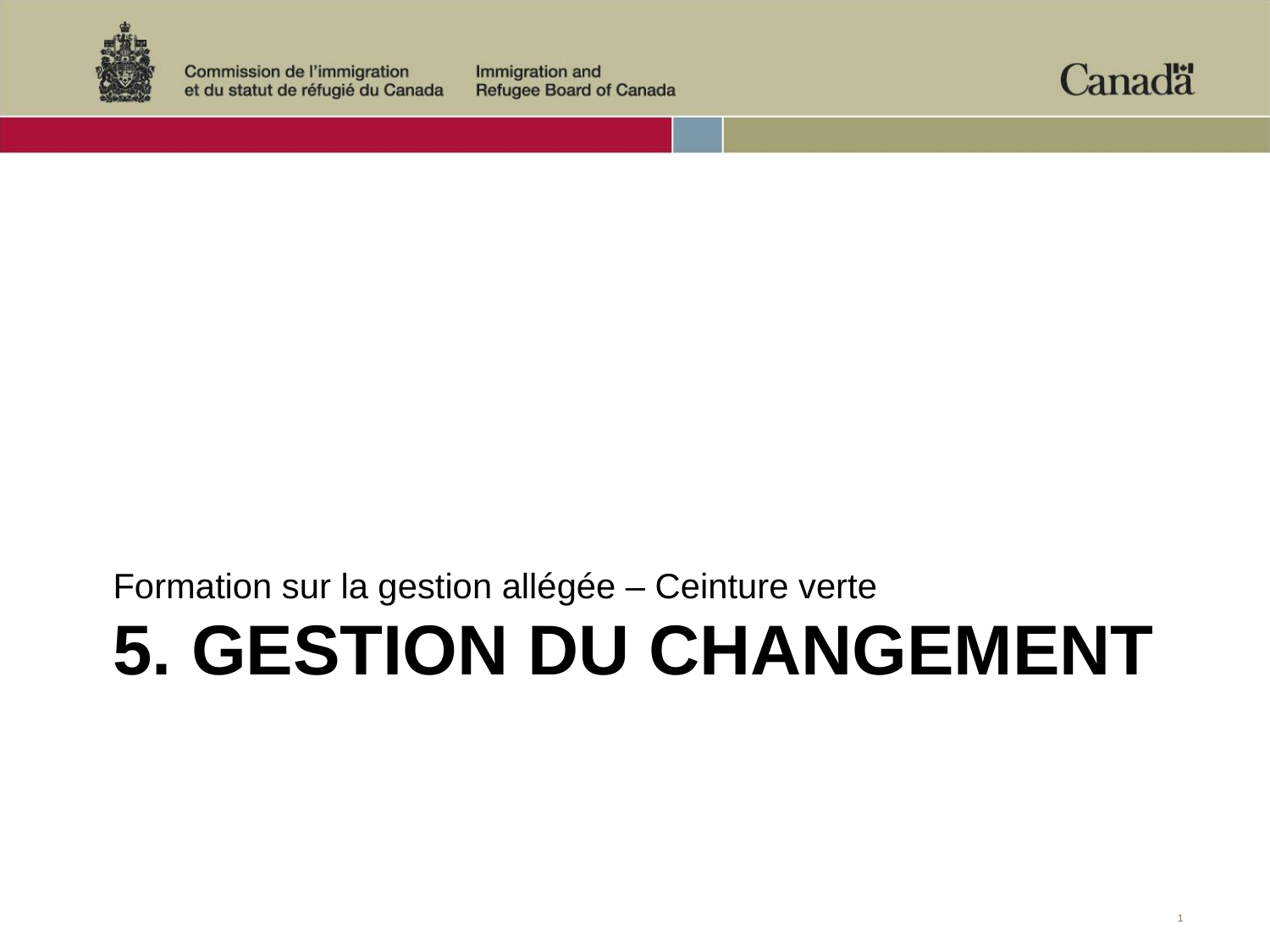

Formation sur la gestion allégée – Ceinture verte
# 5. GESTION DU CHANGEMENT
1